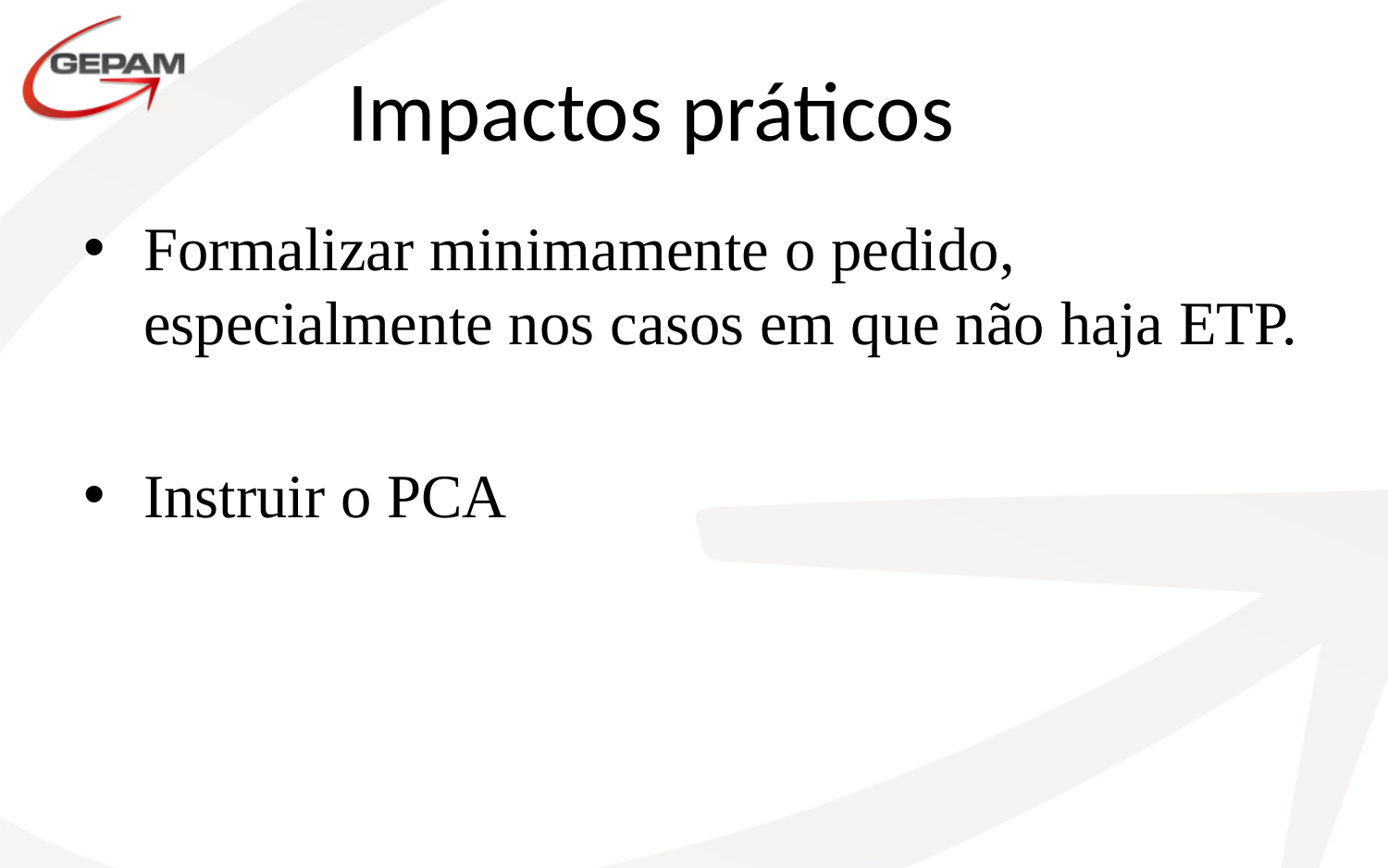

# Impactos práticos
Formalizar minimamente o pedido, especialmente nos casos em que não haja ETP.

Instruir o PCA